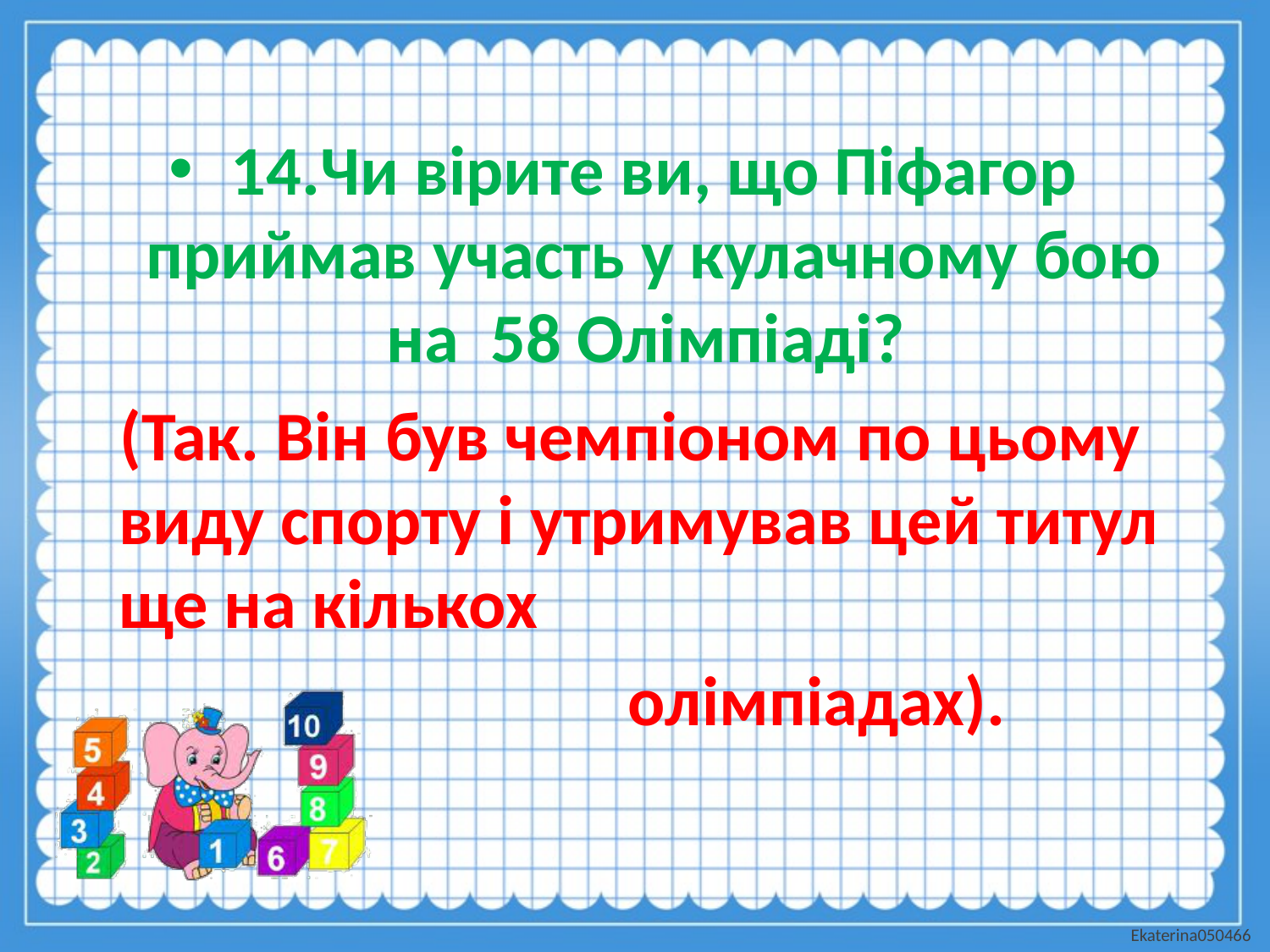

14.Чи вірите ви, що Піфагор приймав участь у кулачному бою на  58 Олімпіаді?
   (Так. Він був чемпіоном по цьому виду спорту і утримував цей титул ще на кількох
                                   олімпіадах).